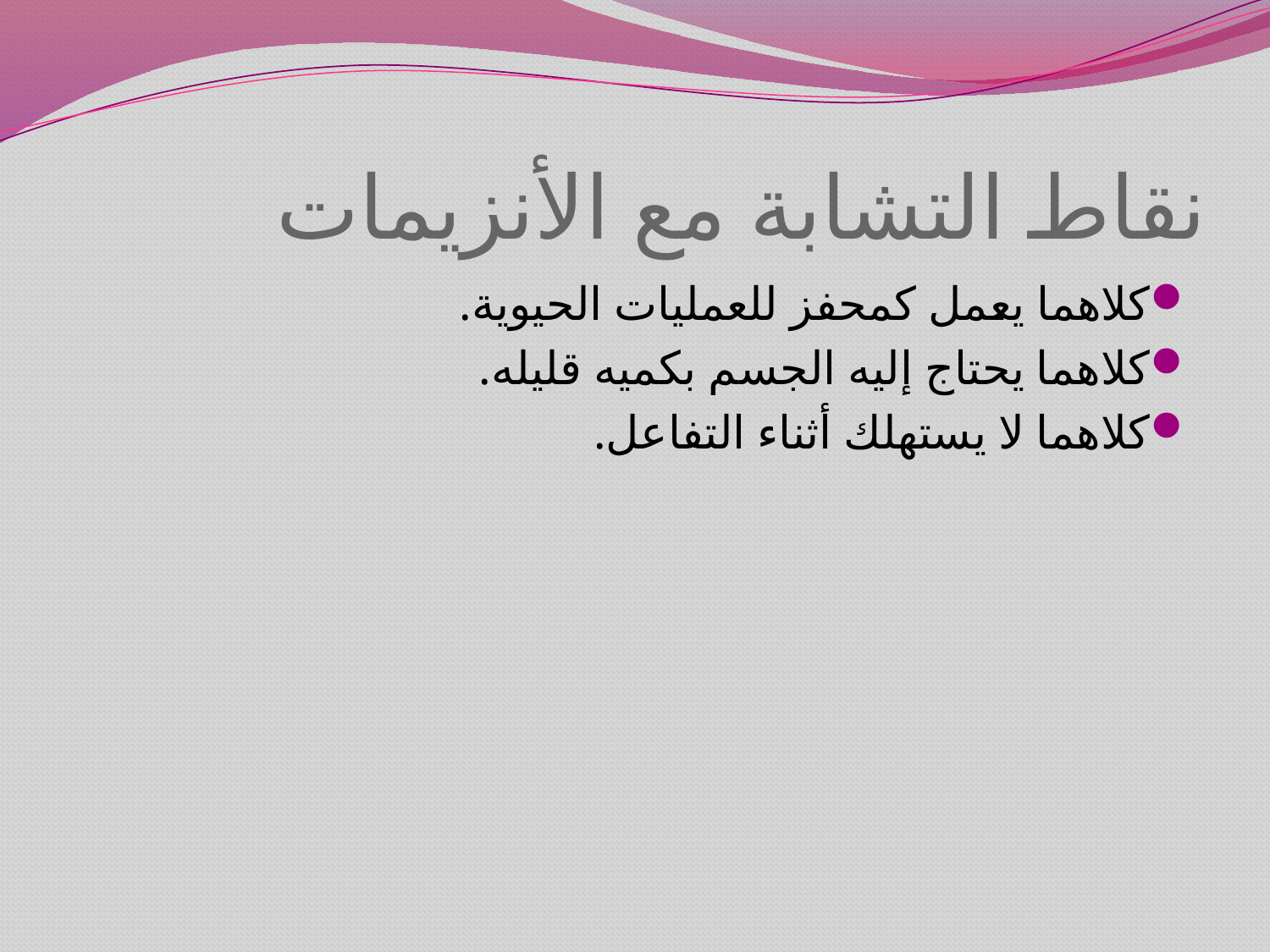

# نقاط التشابة مع الأنزيمات
كلاهما يعمل كمحفز للعمليات الحيوية.
كلاهما يحتاج إليه الجسم بكميه قليله.
كلاهما لا يستهلك أثناء التفاعل.